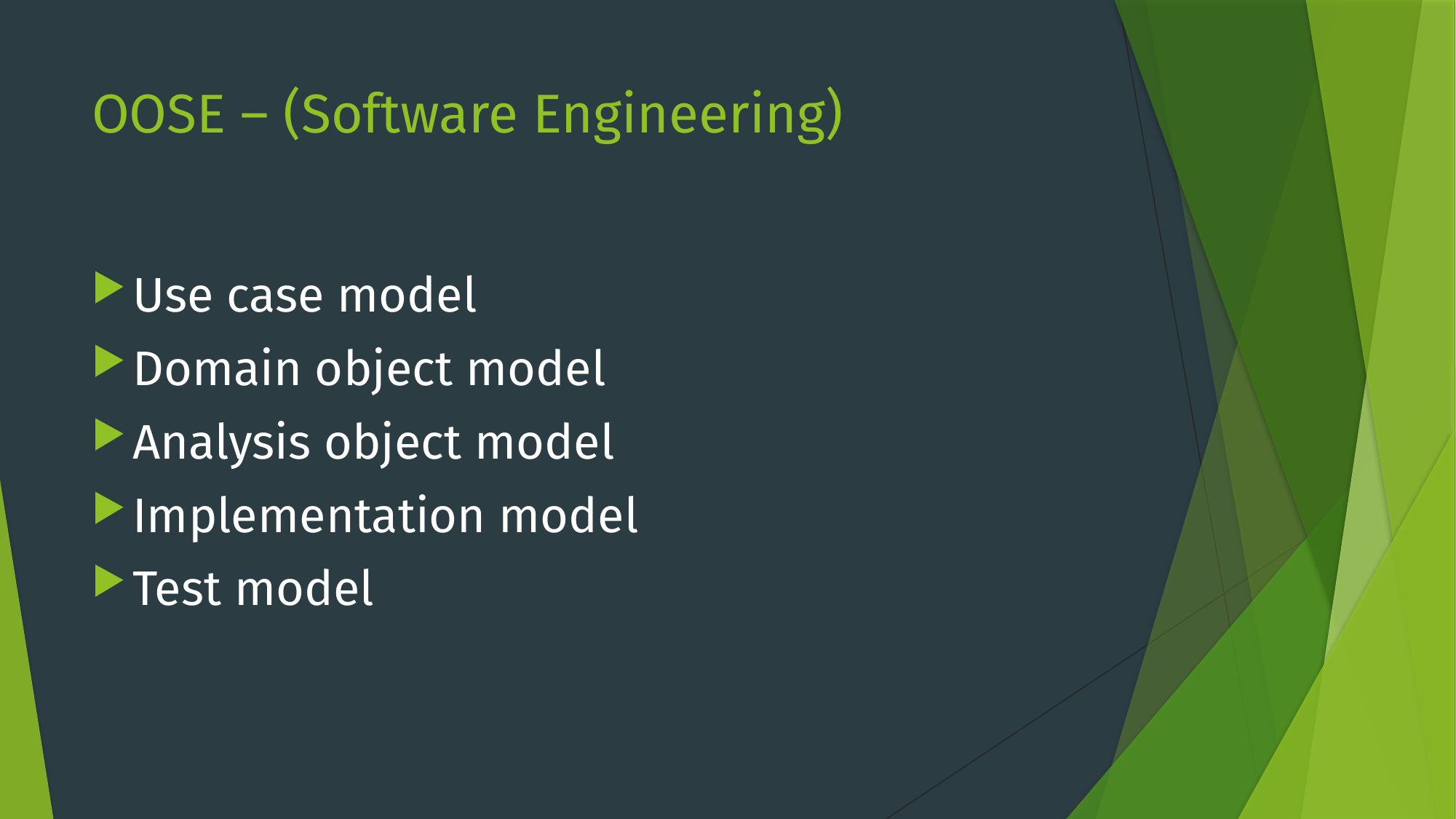

# OOSE – (Software Engineering)
Use case model
Domain object model
Analysis object model
Implementation model
Test model